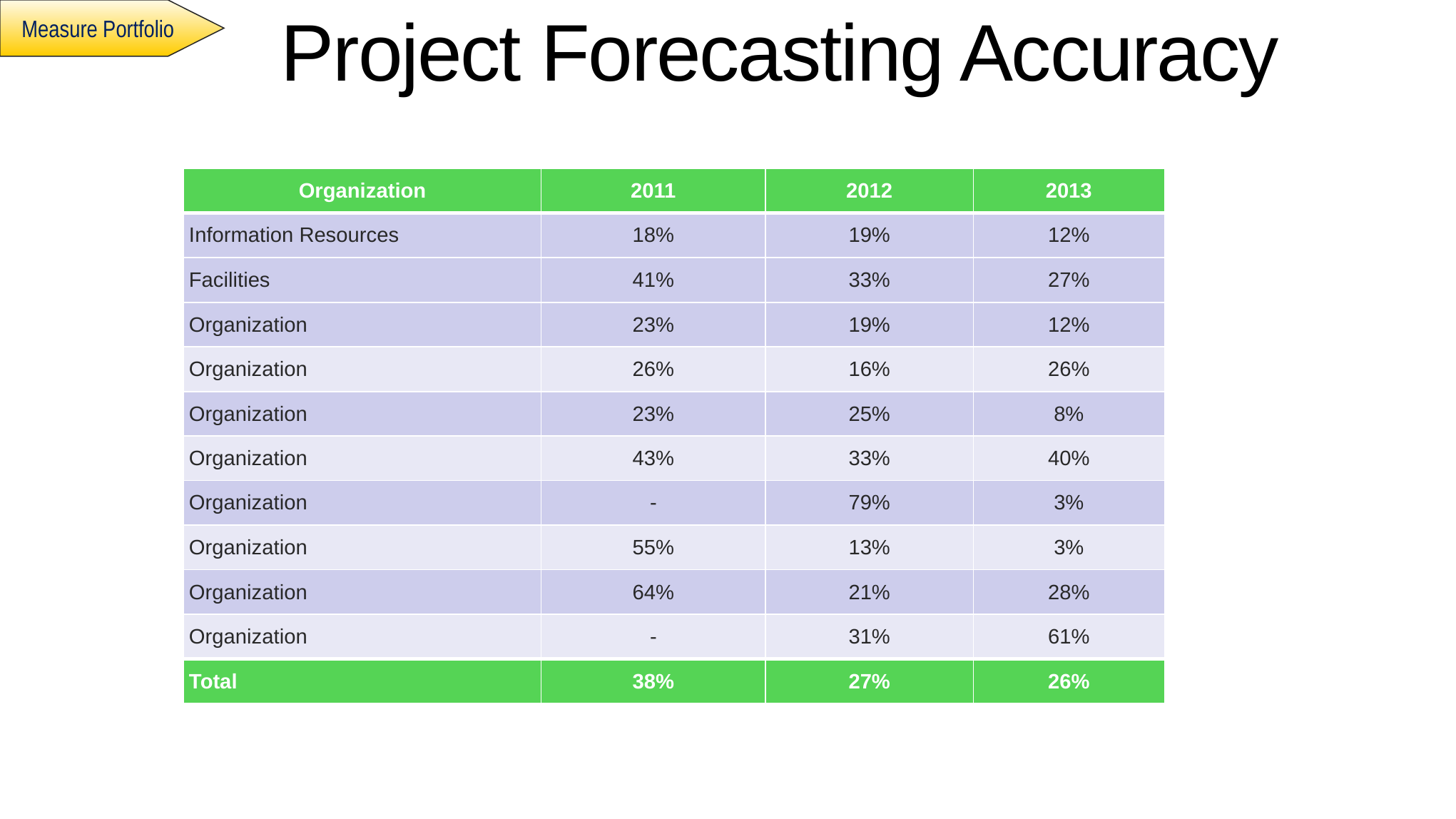

Measure Portfolio
# Project Forecasting Accuracy
| Organization | 2011 | 2012 | 2013 |
| --- | --- | --- | --- |
| Information Resources | 18% | 19% | 12% |
| Facilities | 41% | 33% | 27% |
| Organization | 23% | 19% | 12% |
| Organization | 26% | 16% | 26% |
| Organization | 23% | 25% | 8% |
| Organization | 43% | 33% | 40% |
| Organization | - | 79% | 3% |
| Organization | 55% | 13% | 3% |
| Organization | 64% | 21% | 28% |
| Organization | - | 31% | 61% |
| Total | 38% | 27% | 26% |